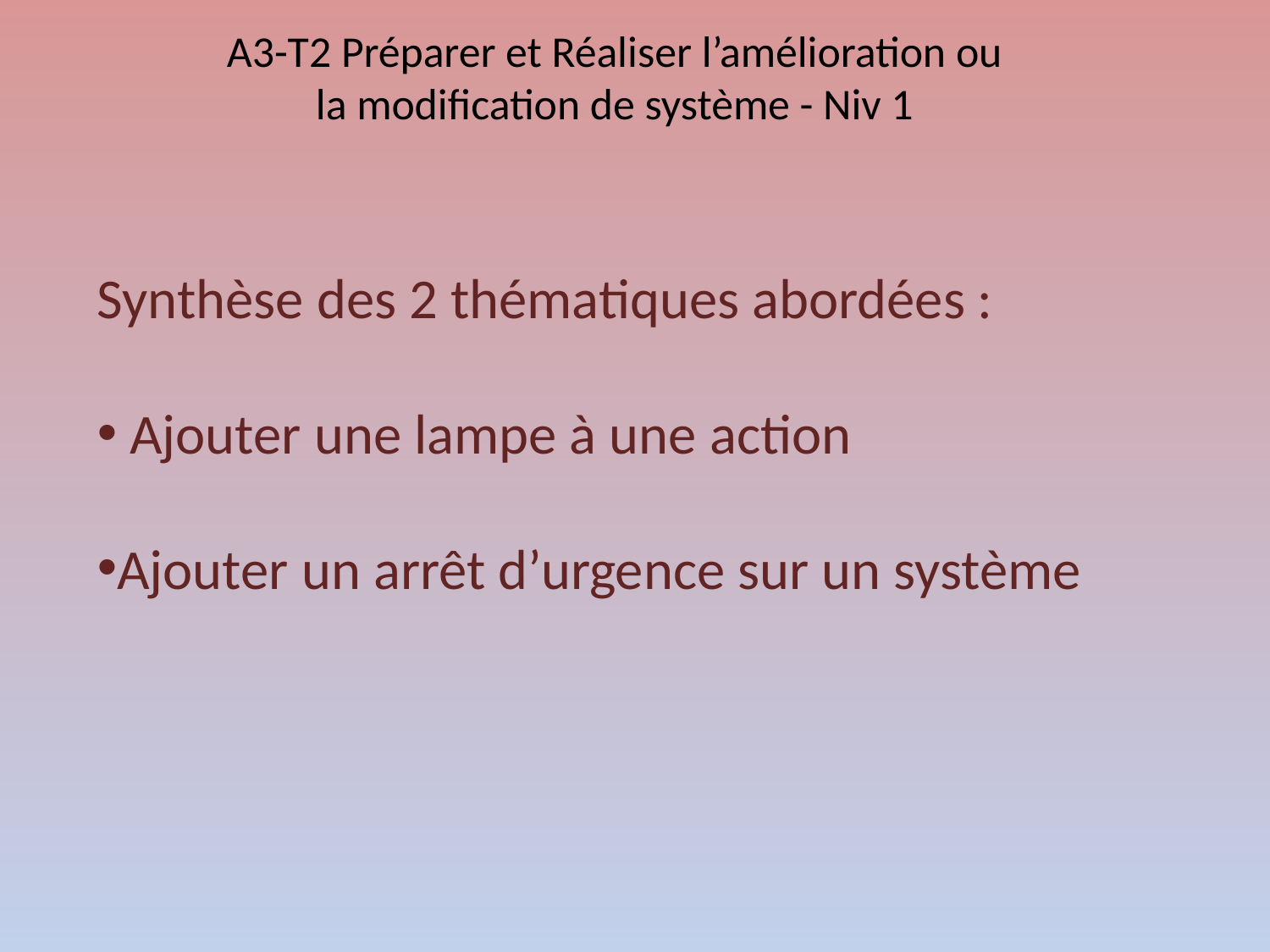

A3-T2 Préparer et Réaliser l’amélioration ou la modification de système - Niv 1
Synthèse des 2 thématiques abordées :

 Ajouter une lampe à une action

Ajouter un arrêt d’urgence sur un système